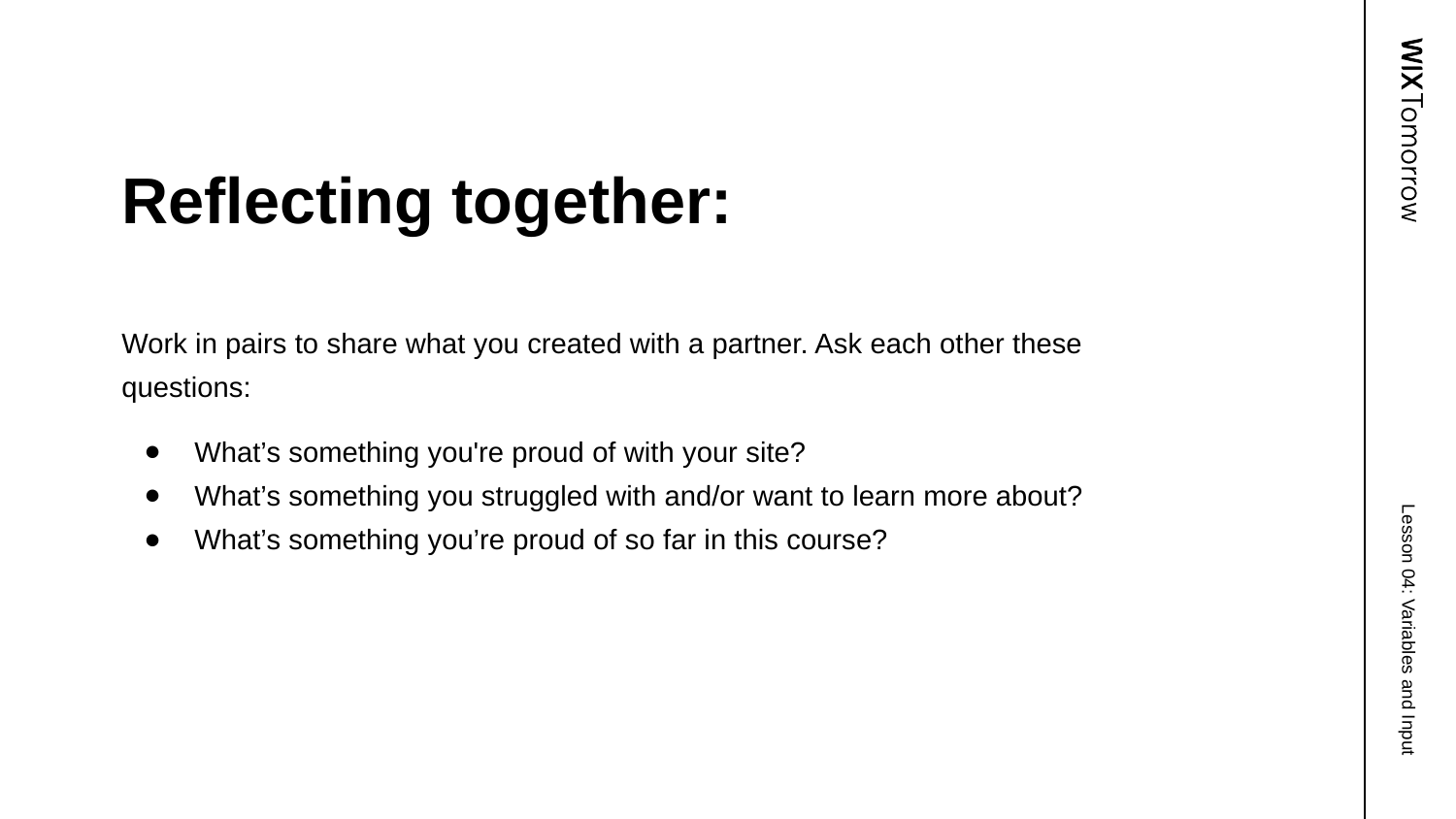

# Reflecting together:
Work in pairs to share what you created with a partner. Ask each other these questions:
What’s something you're proud of with your site?
What’s something you struggled with and/or want to learn more about?
What’s something you’re proud of so far in this course?